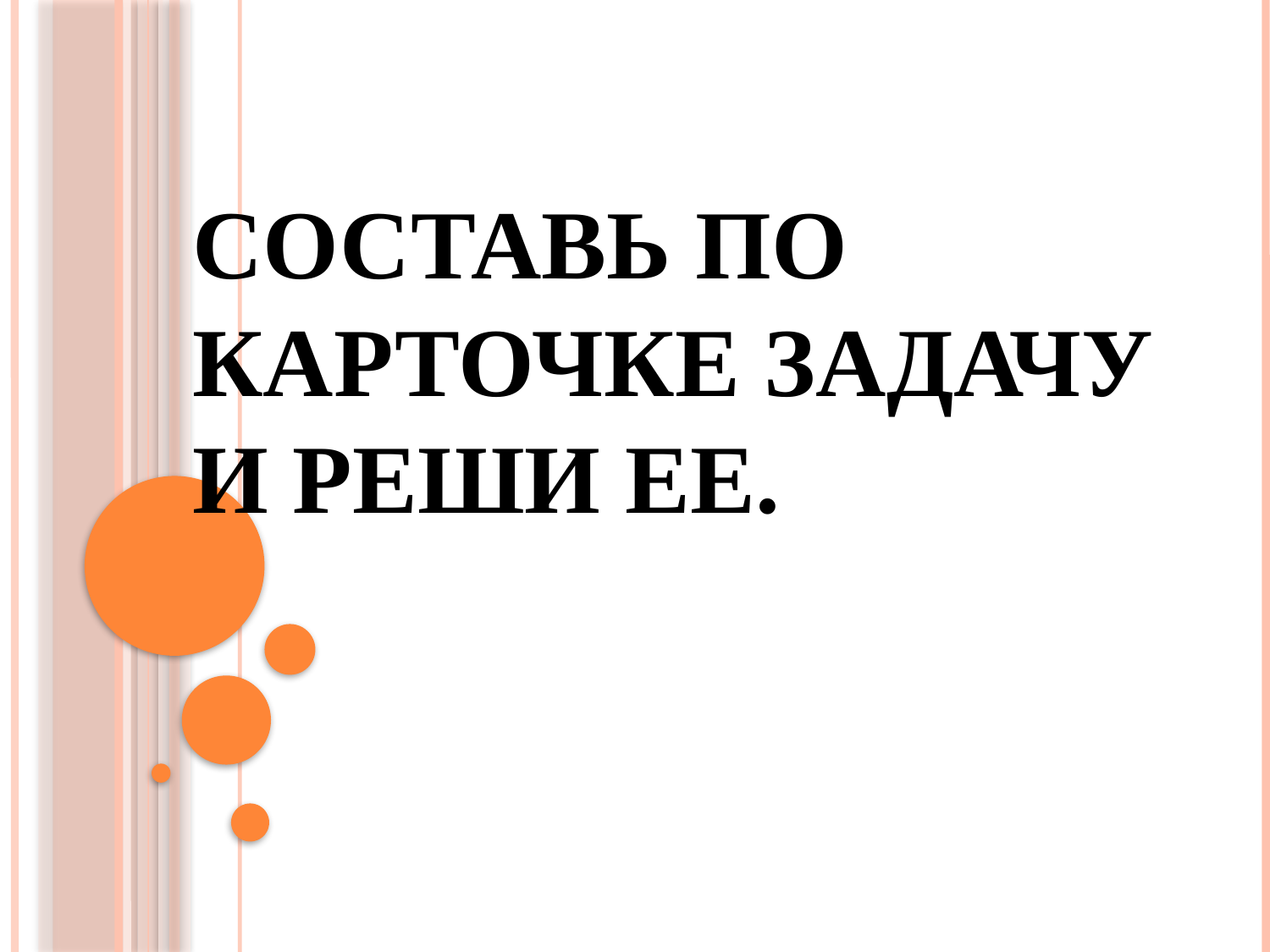

# Составь по карточке задачу и реши ее.